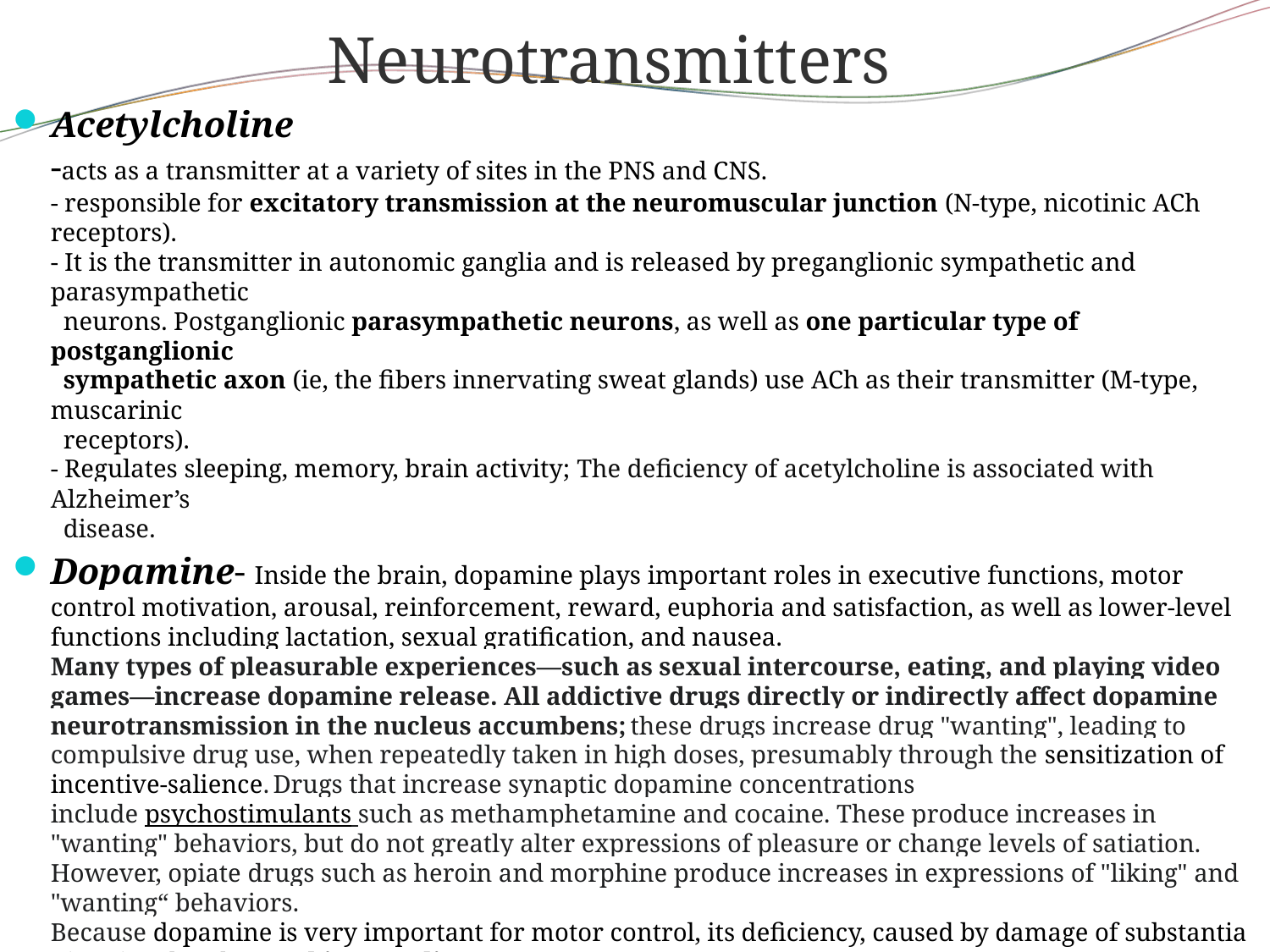

Neurotransmitters
Acetylcholine
-acts as a transmitter at a variety of sites in the PNS and CNS.
- responsible for excitatory transmission at the neuromuscular junction (N-type, nicotinic ACh receptors).
- It is the transmitter in autonomic ganglia and is released by preganglionic sympathetic and parasympathetic
  neurons. Postganglionic parasympathetic neurons, as well as one particular type of postganglionic
  sympathetic axon (ie, the fibers innervating sweat glands) use ACh as their transmitter (M-type, muscarinic
  receptors).
- Regulates sleeping, memory, brain activity; The deficiency of acetylcholine is associated with Alzheimer’s
  disease.
Dopamine- Inside the brain, dopamine plays important roles in executive functions, motor control motivation, arousal, reinforcement, reward, euphoria and satisfaction, as well as lower-level functions including lactation, sexual gratification, and nausea.
Many types of pleasurable experiences—such as sexual intercourse, eating, and playing video games—increase dopamine release. All addictive drugs directly or indirectly affect dopamine neurotransmission in the nucleus accumbens; these drugs increase drug "wanting", leading to compulsive drug use, when repeatedly taken in high doses, presumably through the sensitization of incentive-salience. Drugs that increase synaptic dopamine concentrations include psychostimulants such as methamphetamine and cocaine. These produce increases in "wanting" behaviors, but do not greatly alter expressions of pleasure or change levels of satiation. However, opiate drugs such as heroin and morphine produce increases in expressions of "liking" and "wanting“ behaviors.
Because dopamine is very important for motor control, its deficiency, caused by damage of substantia nigra is related to Parkinson’s disease.
Serotonin - The role in regulating REM sleep phases, feelings of satiety and hunger, and modulation of pain and pleasure. Some drugs such as ecstasy, LSD increase the amount of serotonin, which causes euphoria and addiction. Medications that increase serotonin levels (SSRIs) at synapses are used in the treatment of depression.